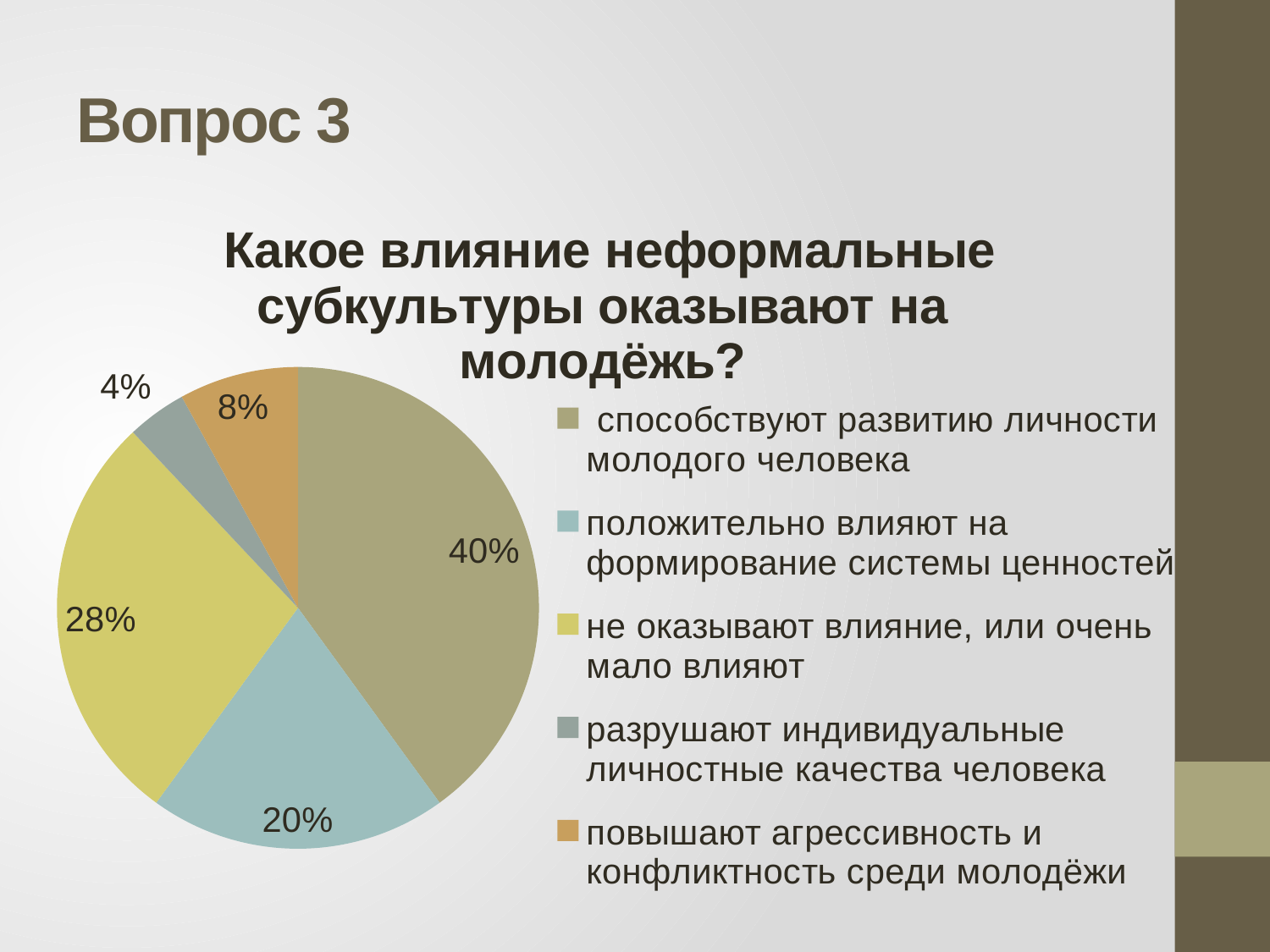

# Вопрос 3

### Chart:  Какое влияние неформальные субкультуры оказывают на молодёжь?

| Category |  Какое влияние неформальные субкультуры оказывают на молодёжь? |
|---|---|
|  способствуют развитию личности молодого человека | 10.0 |
| положительно влияют на формирование системы ценностей | 5.0 |
| не оказывают влияние, или очень мало влияют | 7.0 |
| разрушают индивидуальные личностные качества человека | 1.0 |
| повышают агрессивность и конфликтность среди молодёжи | 2.0 |